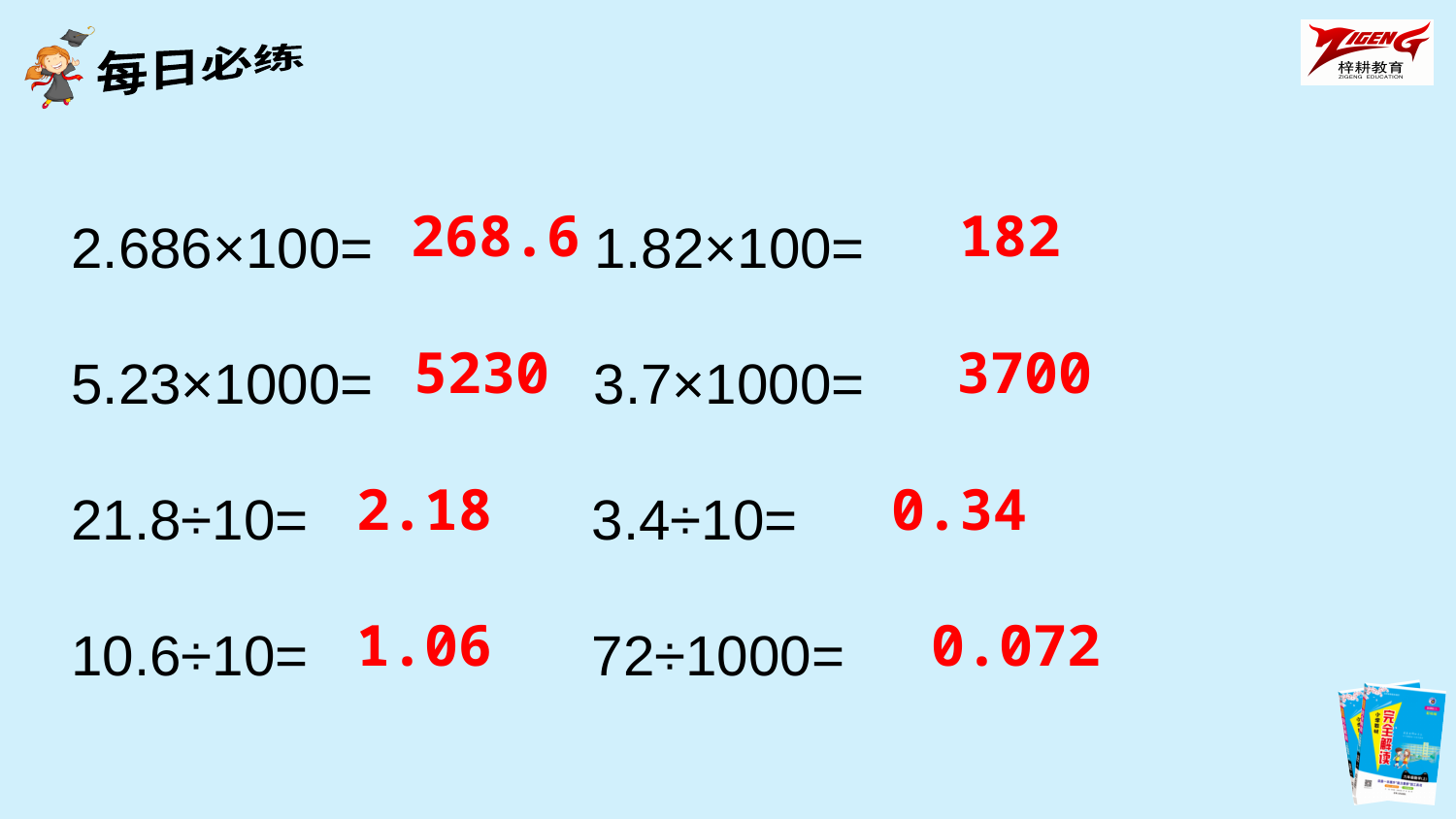

2.686×100=              1.82×100=
5.23×1000=              3.7×1000=
21.8÷10=                  3.4÷10=
10.6÷10=                  72÷1000=
268.6
182
5230
3700
2.18
0.34
1.06
0.072